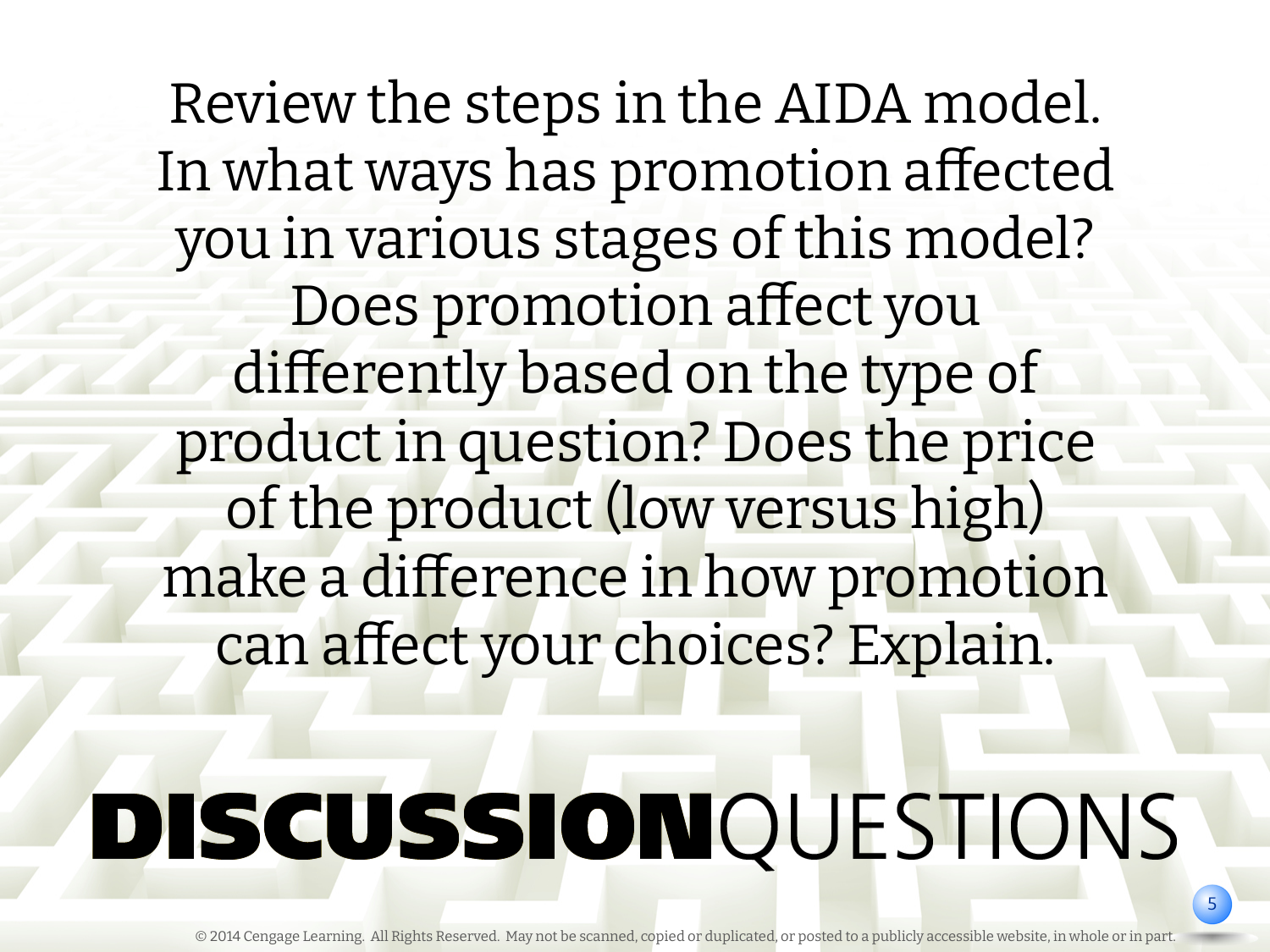

Review the steps in the AIDA model. In what ways has promotion affected you in various stages of this model? Does promotion affect you differently based on the type of product in question? Does the price of the product (low versus high) make a difference in how promotion can affect your choices? Explain.
5